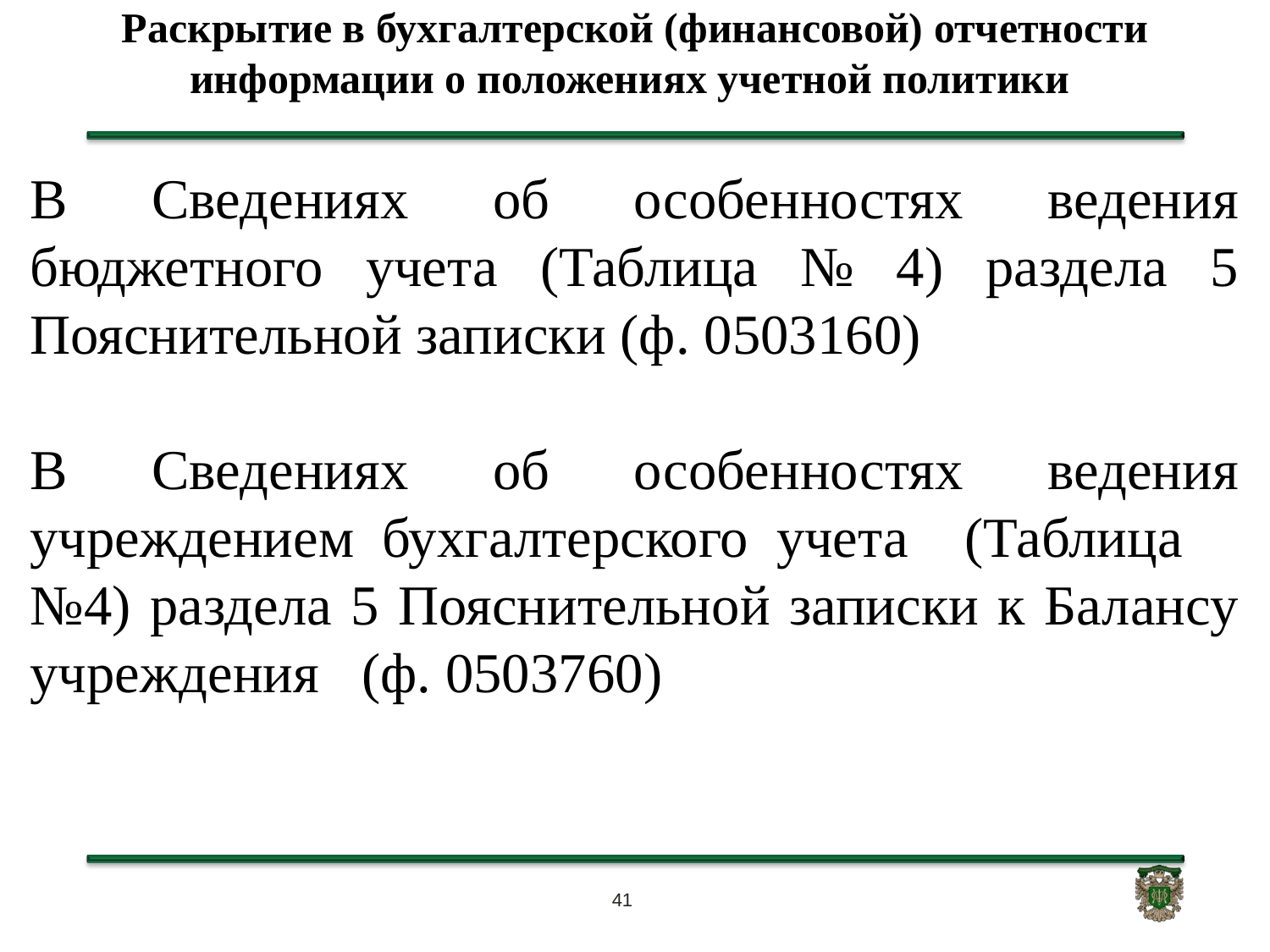

# Раскрытие в бухгалтерской (финансовой) отчетности информации о положениях учетной политики
В Сведениях об особенностях ведения бюджетного учета (Таблица № 4) раздела 5 Пояснительной записки (ф. 0503160)

В Сведениях об особенностях ведения учреждением бухгалтерского учета  (Таблица   №4) раздела 5 Пояснительной записки к Балансу учреждения   (ф. 0503760)

41